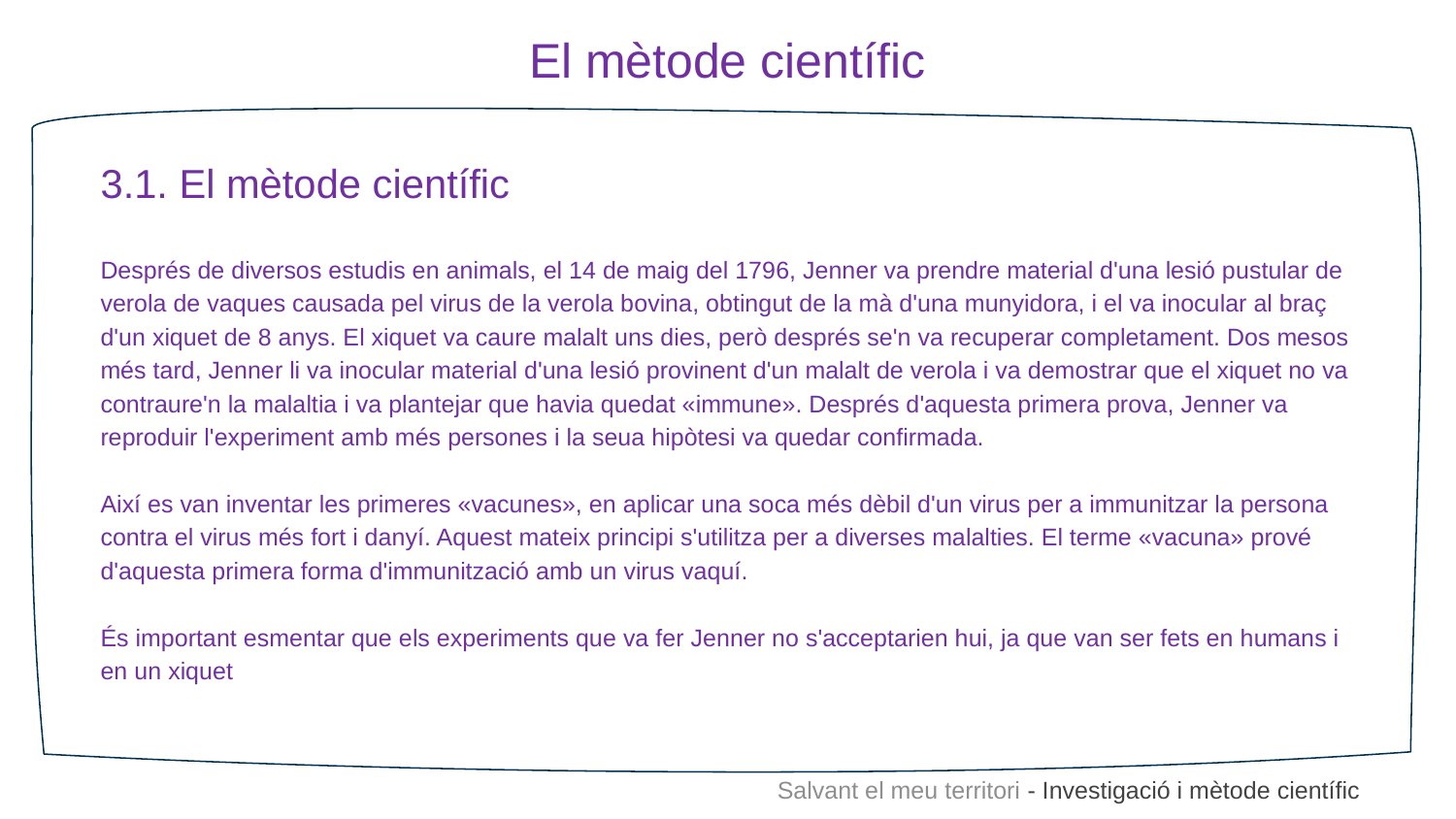

El mètode científic

3.1. El mètode científic
Després de diversos estudis en animals, el 14 de maig del 1796, Jenner va prendre material d'una lesió pustular de verola de vaques causada pel virus de la verola bovina, obtingut de la mà d'una munyidora, i el va inocular al braç d'un xiquet de 8 anys. El xiquet va caure malalt uns dies, però després se'n va recuperar completament. Dos mesos més tard, Jenner li va inocular material d'una lesió provinent d'un malalt de verola i va demostrar que el xiquet no va contraure'n la malaltia i va plantejar que havia quedat «immune». Després d'aquesta primera prova, Jenner va reproduir l'experiment amb més persones i la seua hipòtesi va quedar confirmada.

Així es van inventar les primeres «vacunes», en aplicar una soca més dèbil d'un virus per a immunitzar la persona contra el virus més fort i danyí. Aquest mateix principi s'utilitza per a diverses malalties. El terme «vacuna» prové d'aquesta primera forma d'immunització amb un virus vaquí.

És important esmentar que els experiments que va fer Jenner no s'acceptarien hui, ja que van ser fets en humans i en un xiquet

Salvant el meu territori - Investigació i mètode científic